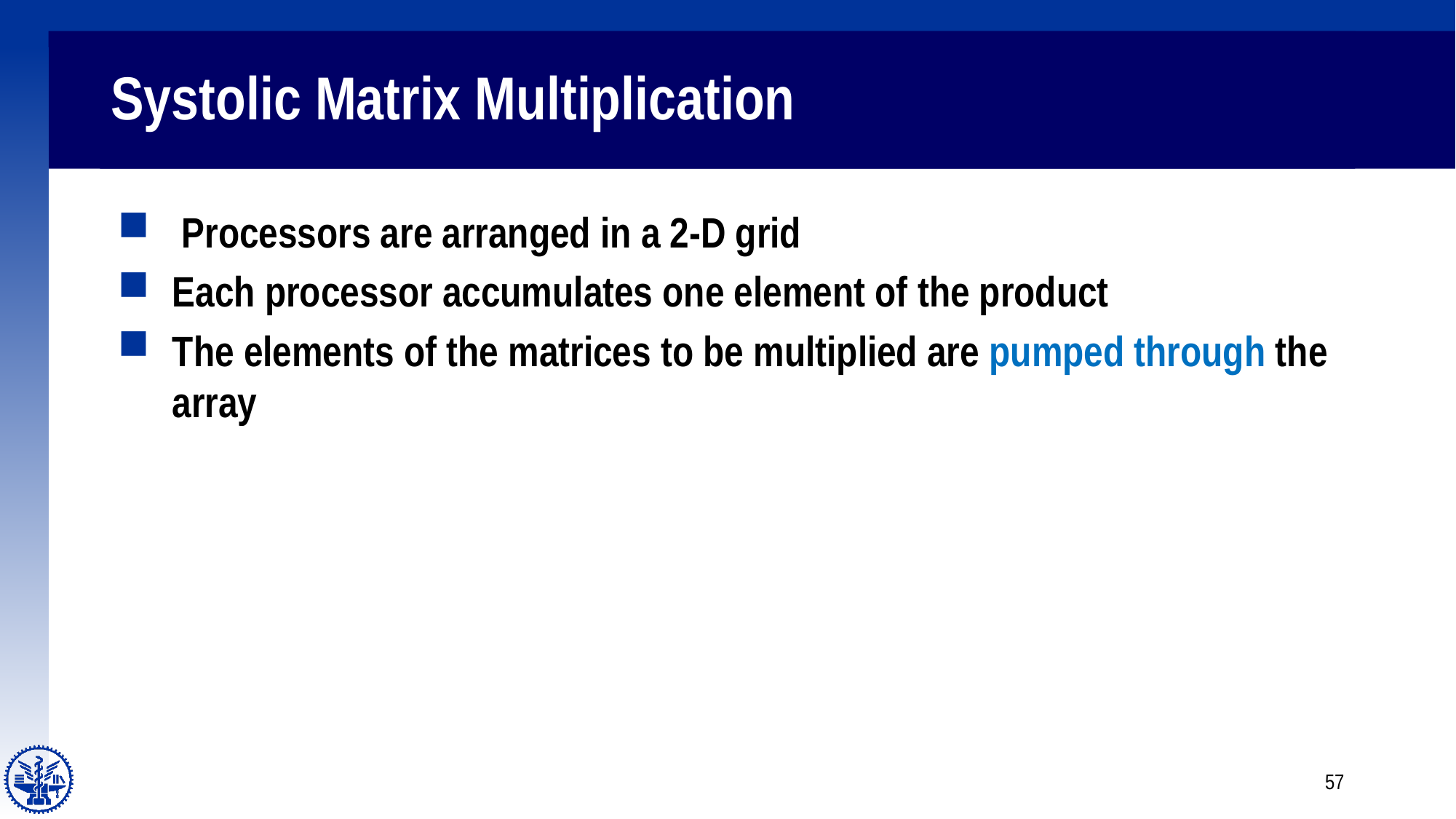

# Systolic Matrix Multiplication
 Processors are arranged in a 2-D grid
Each processor accumulates one element of the product
The elements of the matrices to be multiplied are pumped through the array
57